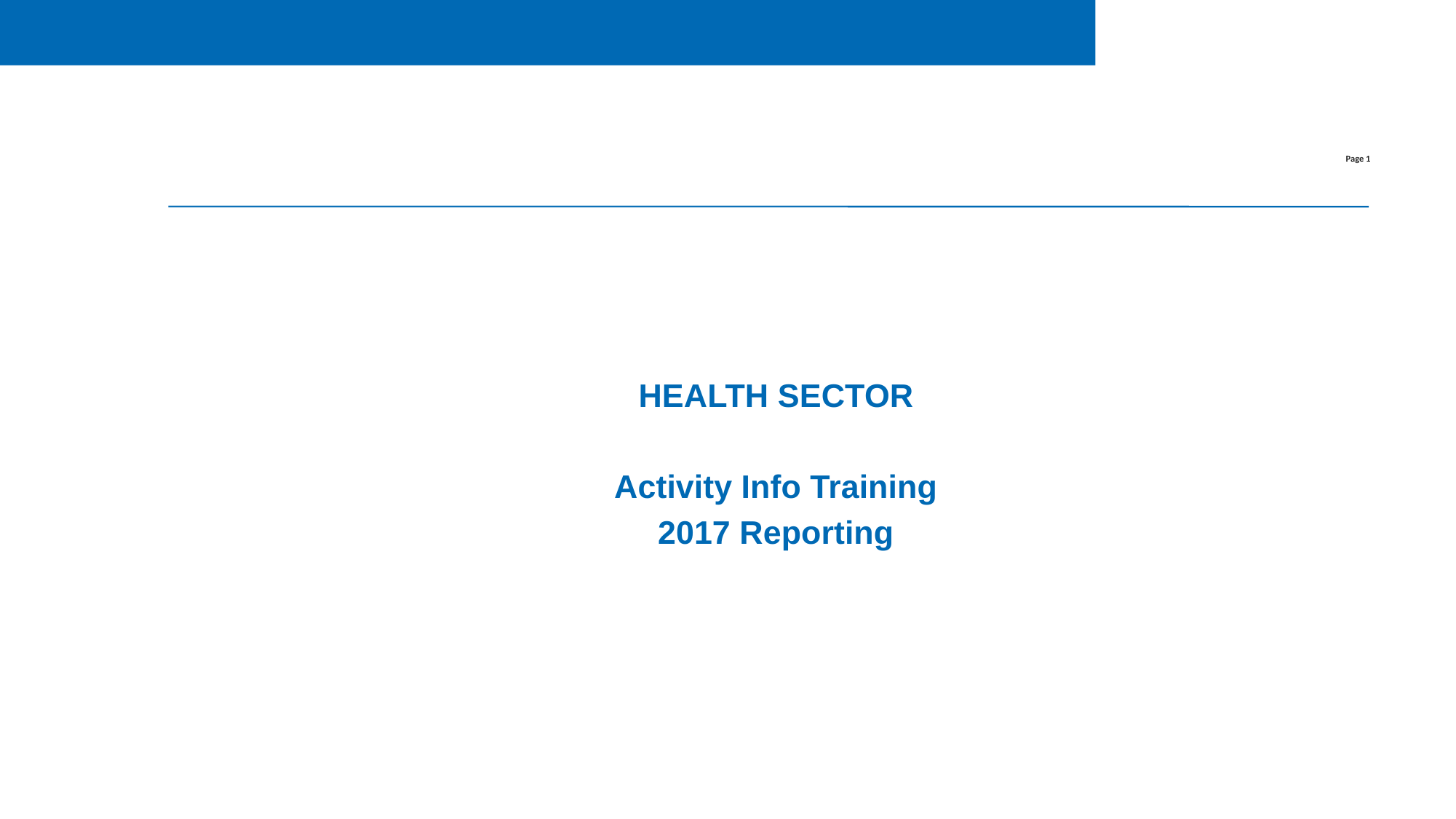

HEALTH SECTOR

Activity Info Training
2017 Reporting